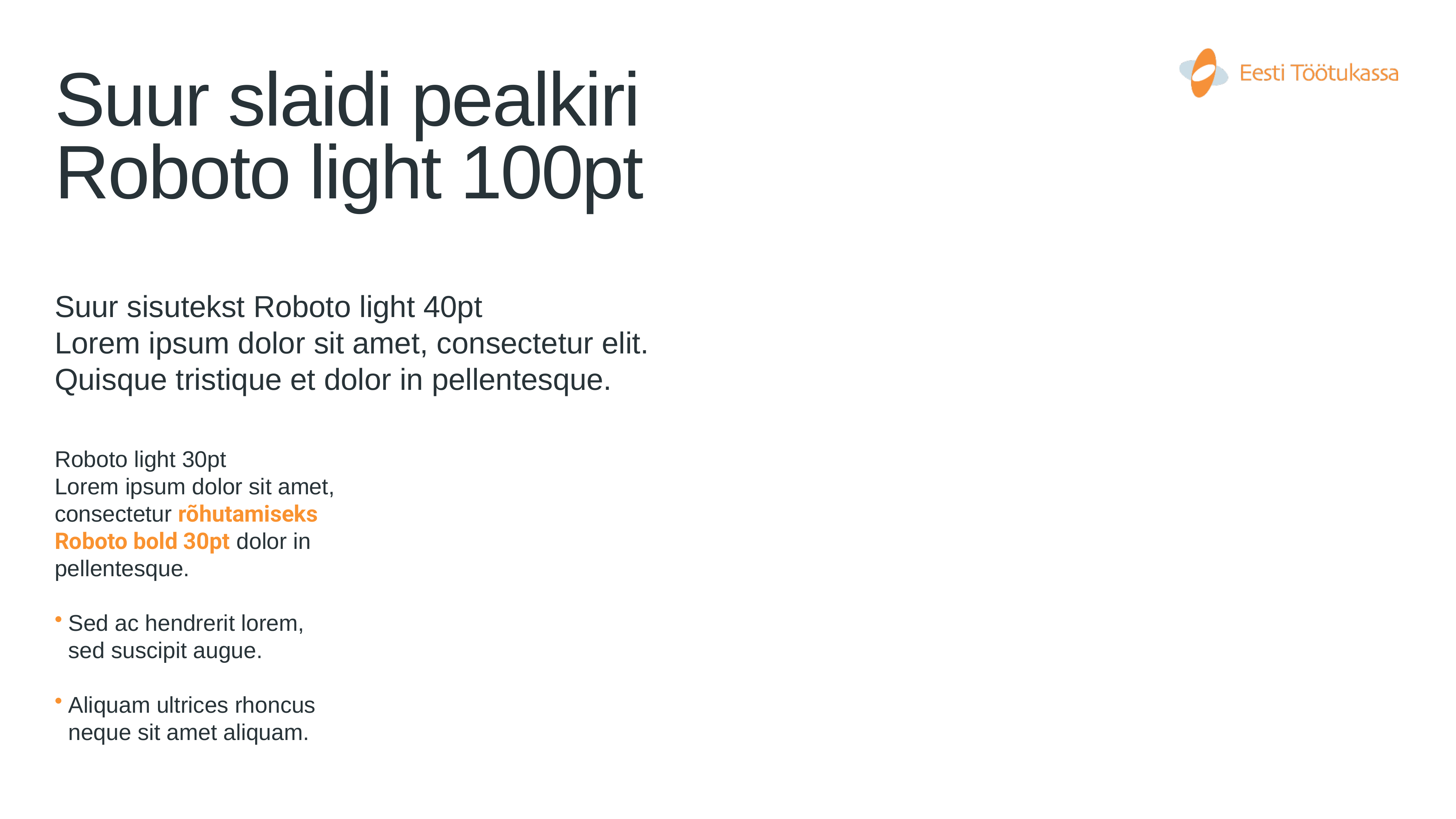

# Suur slaidi pealkiri
Roboto light 100pt
Suur sisutekst Roboto light 40pt
Lorem ipsum dolor sit amet, consectetur elit. Quisque tristique et dolor in pellentesque.
Roboto light 30pt
Lorem ipsum dolor sit amet, consectetur rõhutamiseks Roboto bold 30pt dolor in pellentesque.

Sed ac hendrerit lorem,
sed suscipit augue.
Aliquam ultrices rhoncus
neque sit amet aliquam.